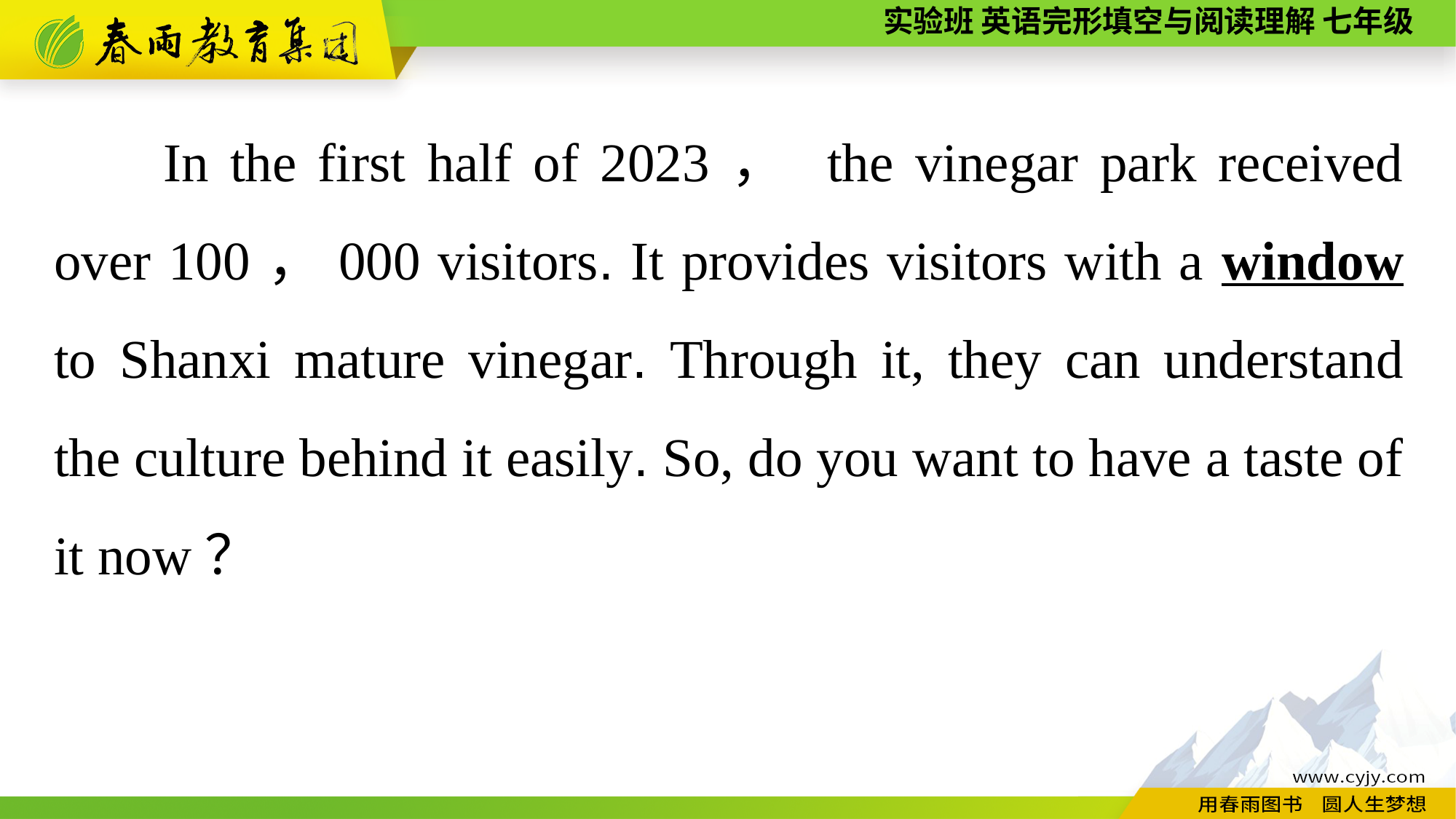

In the first half of 2023， the vinegar park received over 100，000 visitors. It provides visitors with a window to Shanxi mature vinegar. Through it, they can understand the culture behind it easily. So, do you want to have a taste of it now？